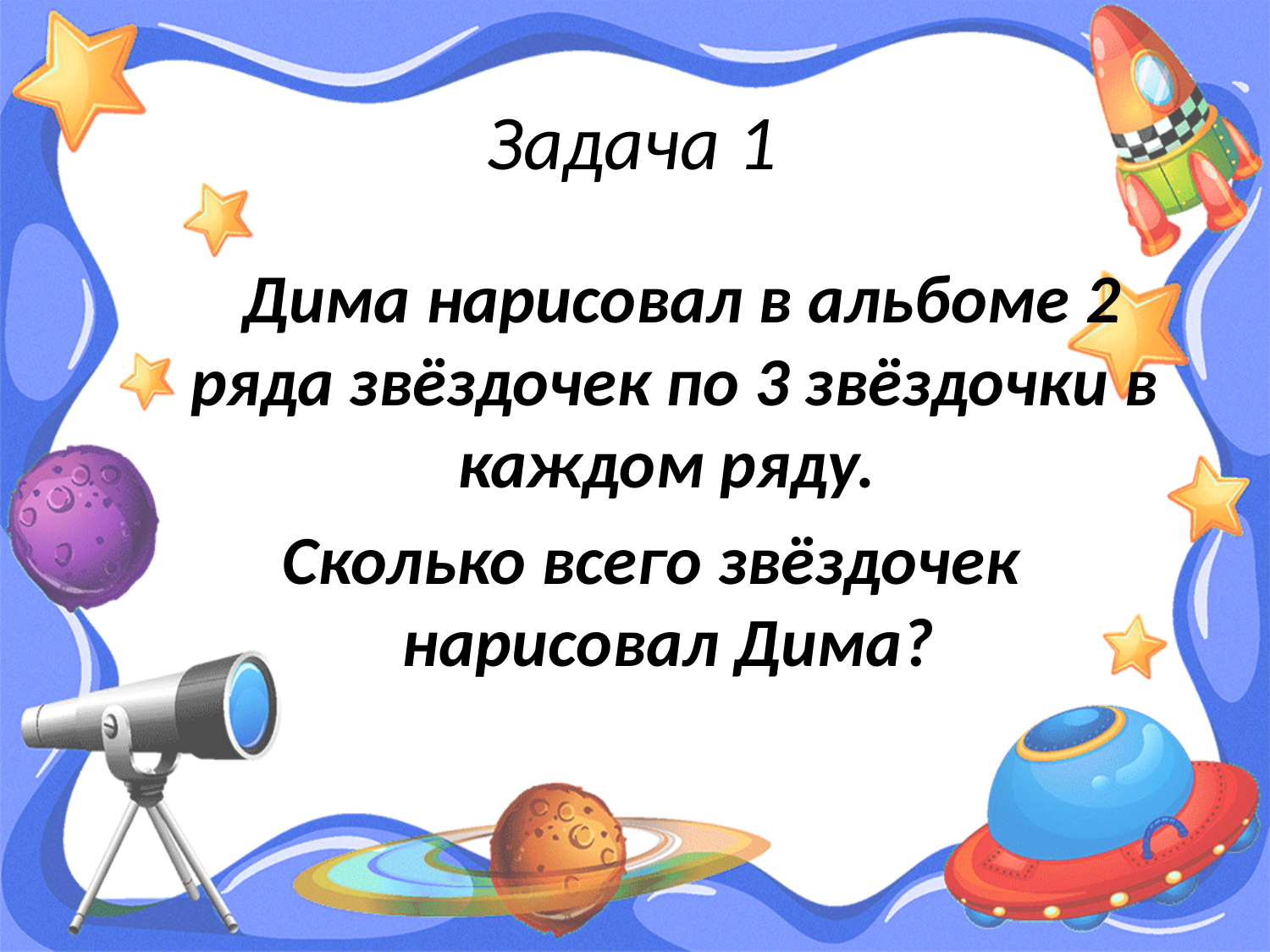

# Задача 1
    Дима нарисовал в альбоме 2 ряда звёздочек по 3 звёздочки в каждом ряду.
Сколько всего звёздочек нарисовал Дима?